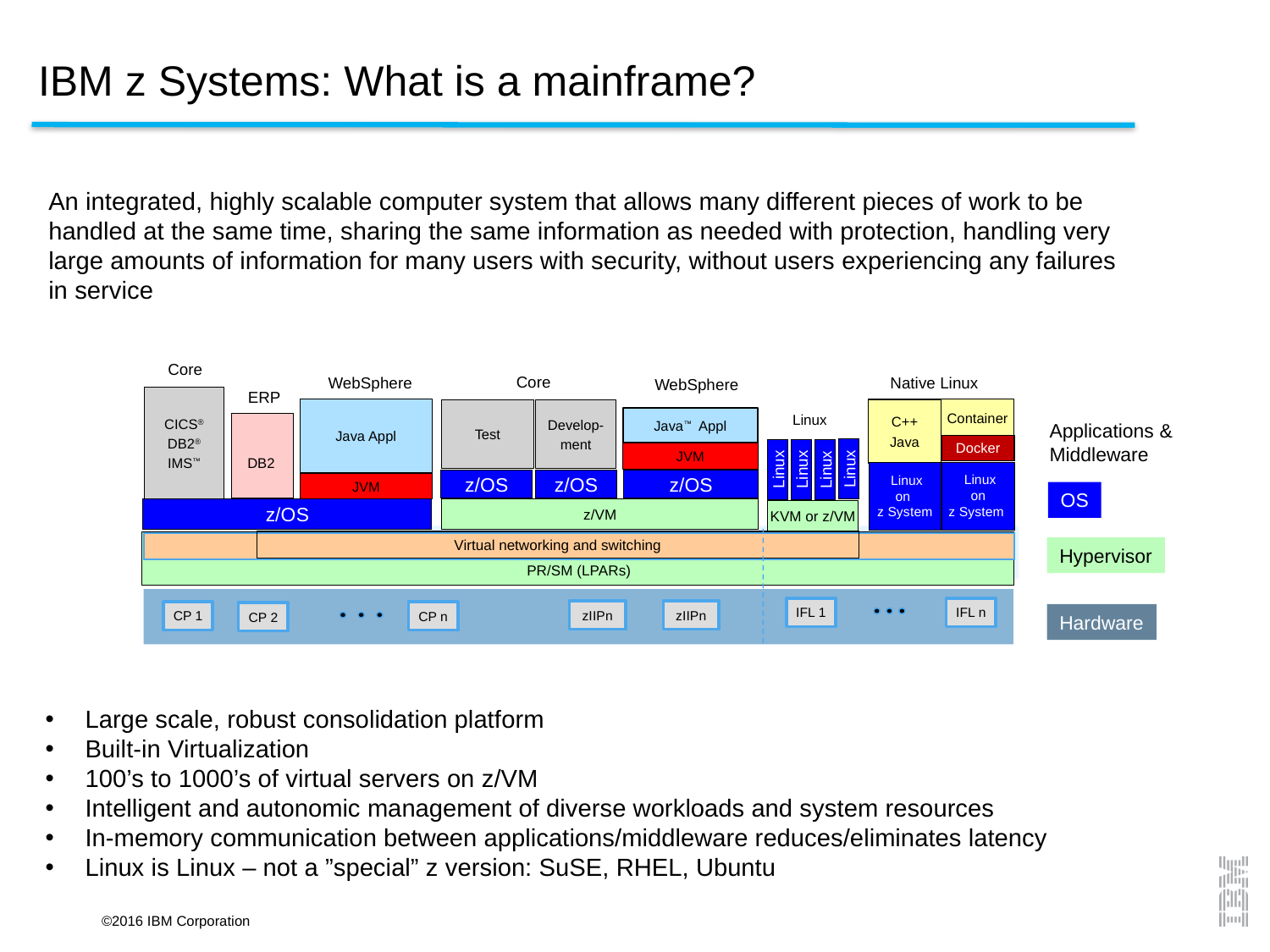

# IBM z Systems: What is a mainframe?
An integrated, highly scalable computer system that allows many different pieces of work to be handled at the same time, sharing the same information as needed with protection, handling very large amounts of information for many users with security, without users experiencing any failures in service
Core
Core
WebSphere
Native Linux
WebSphere
CICS®
DB2®
IMS™
ERP
Java Appl
Container
C++
Java
Test
Develop-
ment
DB2
Java™  Appl
 Linux
Applications & Middleware

DB2
Docker
Linux
Linux
Linux
Linux
JVM
 Linux
on
z System
 Linux
on
z System
z/OS
z/OS
z/OS
JVM
OS
z/VM
z/OS
KVM or z/VM

Virtual networking and switching

Hypervisor
PR/SM (LPARs)

IFL 1
IFL n
zIIPn
zIIPn
CP 1
CP n
CP 2
Hardware

Large scale, robust consolidation platform
Built-in Virtualization
100’s to 1000’s of virtual servers on z/VM
Intelligent and autonomic management of diverse workloads and system resources
In-memory communication between applications/middleware reduces/eliminates latency
Linux is Linux – not a ”special” z version: SuSE, RHEL, Ubuntu